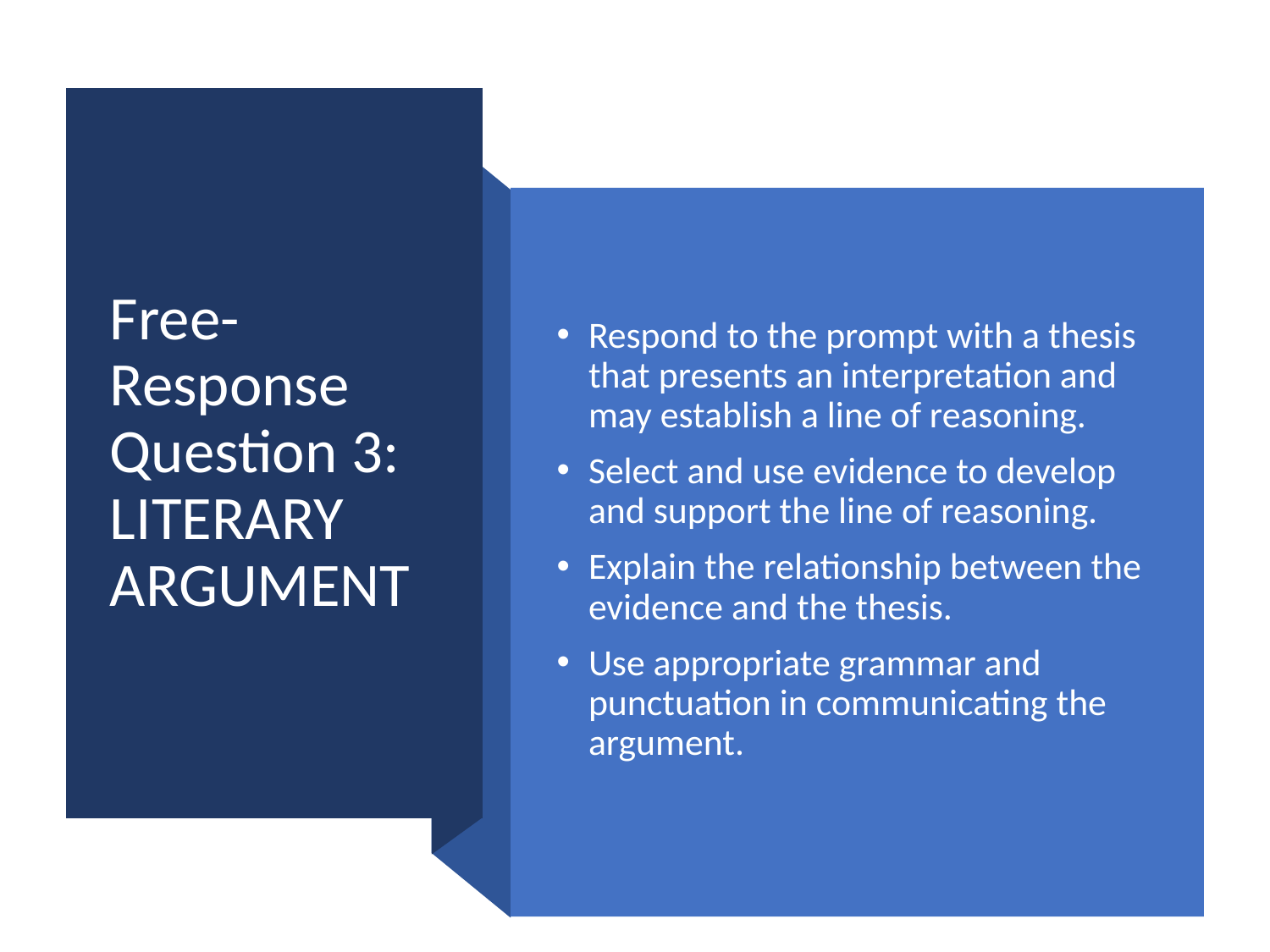

# Free-Response Question 3: LITERARY ARGUMENT

Respond to the prompt with a thesis that presents an interpretation and may establish a line of reasoning.
Select and use evidence to develop and support the line of reasoning.
Explain the relationship between the evidence and the thesis.
Use appropriate grammar and punctuation in communicating the argument.